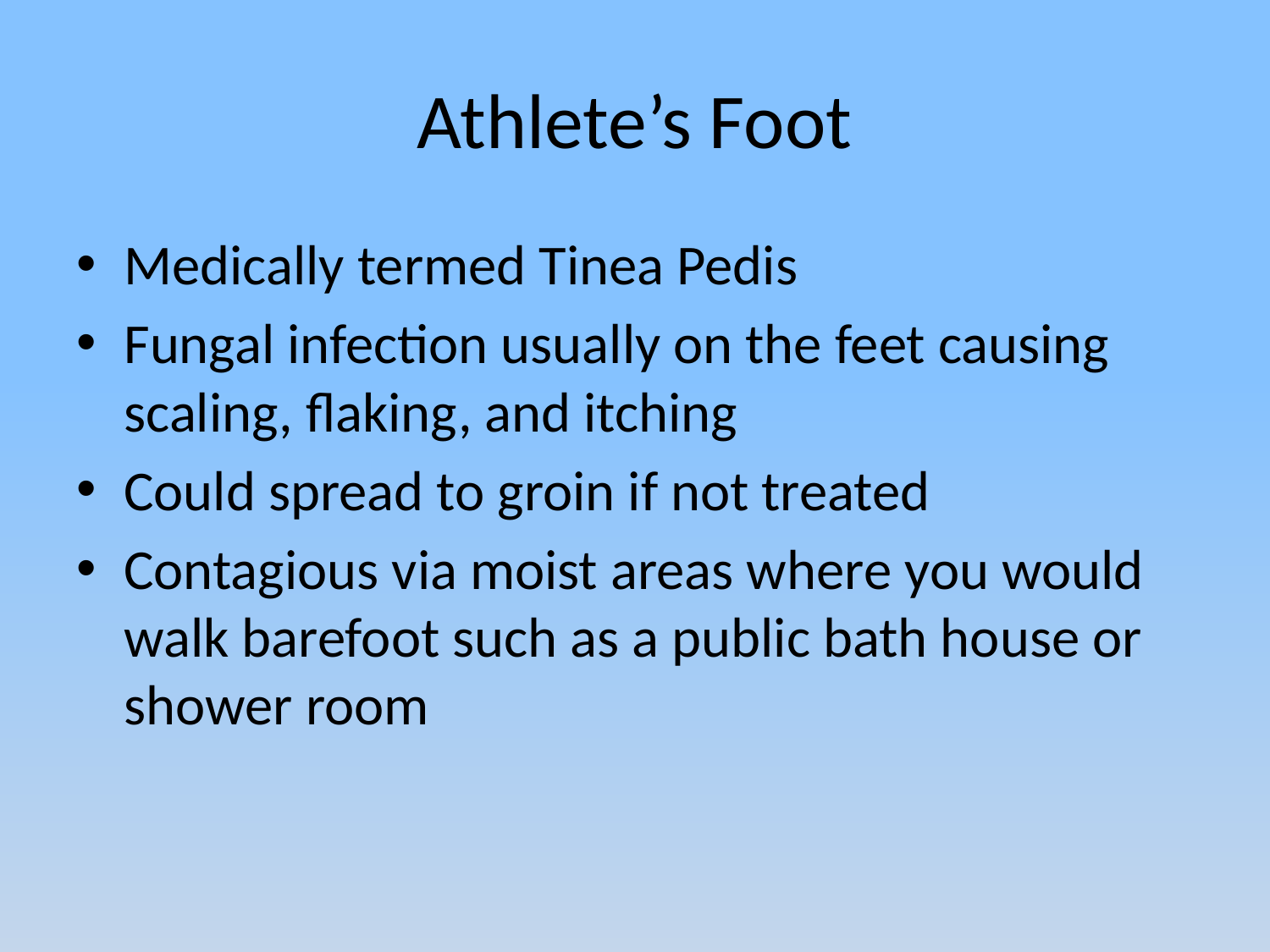

Athlete’s Foot
Medically termed Tinea Pedis
Fungal infection usually on the feet causing scaling, flaking, and itching
Could spread to groin if not treated
Contagious via moist areas where you would walk barefoot such as a public bath house or shower room